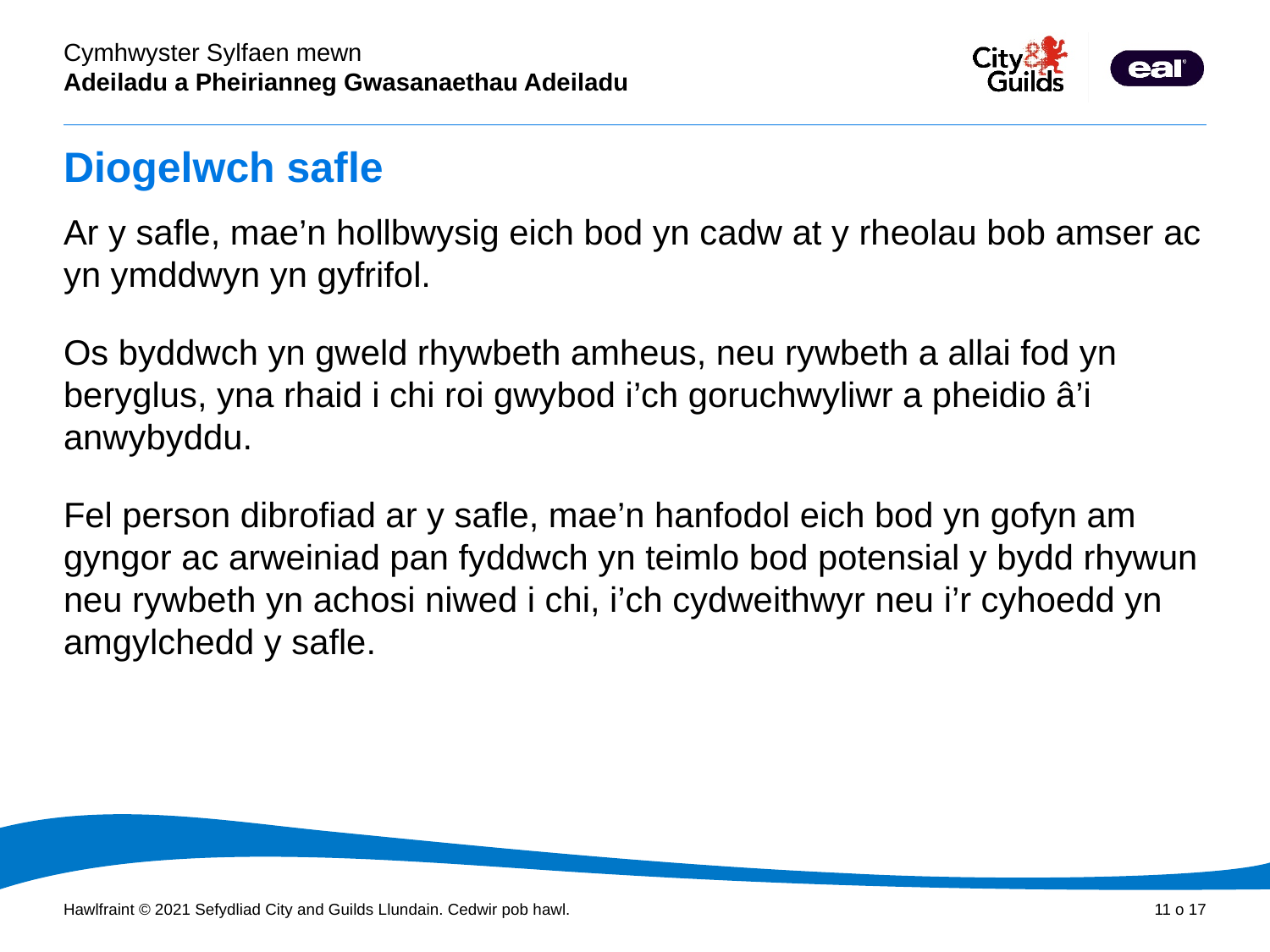

# Diogelwch safle
Ar y safle, mae’n hollbwysig eich bod yn cadw at y rheolau bob amser ac yn ymddwyn yn gyfrifol.
Os byddwch yn gweld rhywbeth amheus, neu rywbeth a allai fod yn beryglus, yna rhaid i chi roi gwybod i’ch goruchwyliwr a pheidio â’i anwybyddu.
Fel person dibrofiad ar y safle, mae’n hanfodol eich bod yn gofyn am gyngor ac arweiniad pan fyddwch yn teimlo bod potensial y bydd rhywun neu rywbeth yn achosi niwed i chi, i’ch cydweithwyr neu i’r cyhoedd yn amgylchedd y safle.